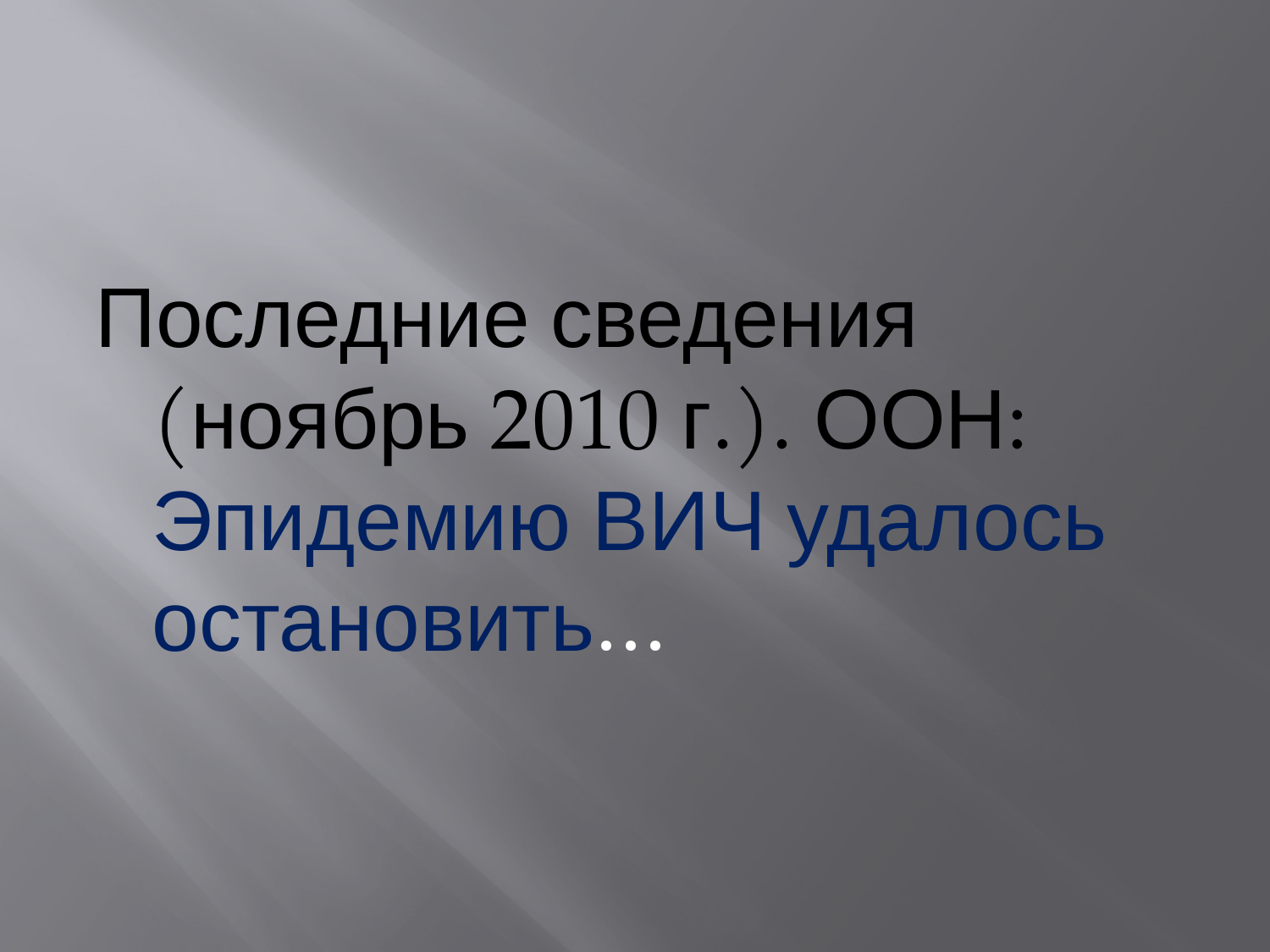

#
Последние сведения (ноябрь 2010 г.). ООН: Эпидемию ВИЧ удалось остановить…